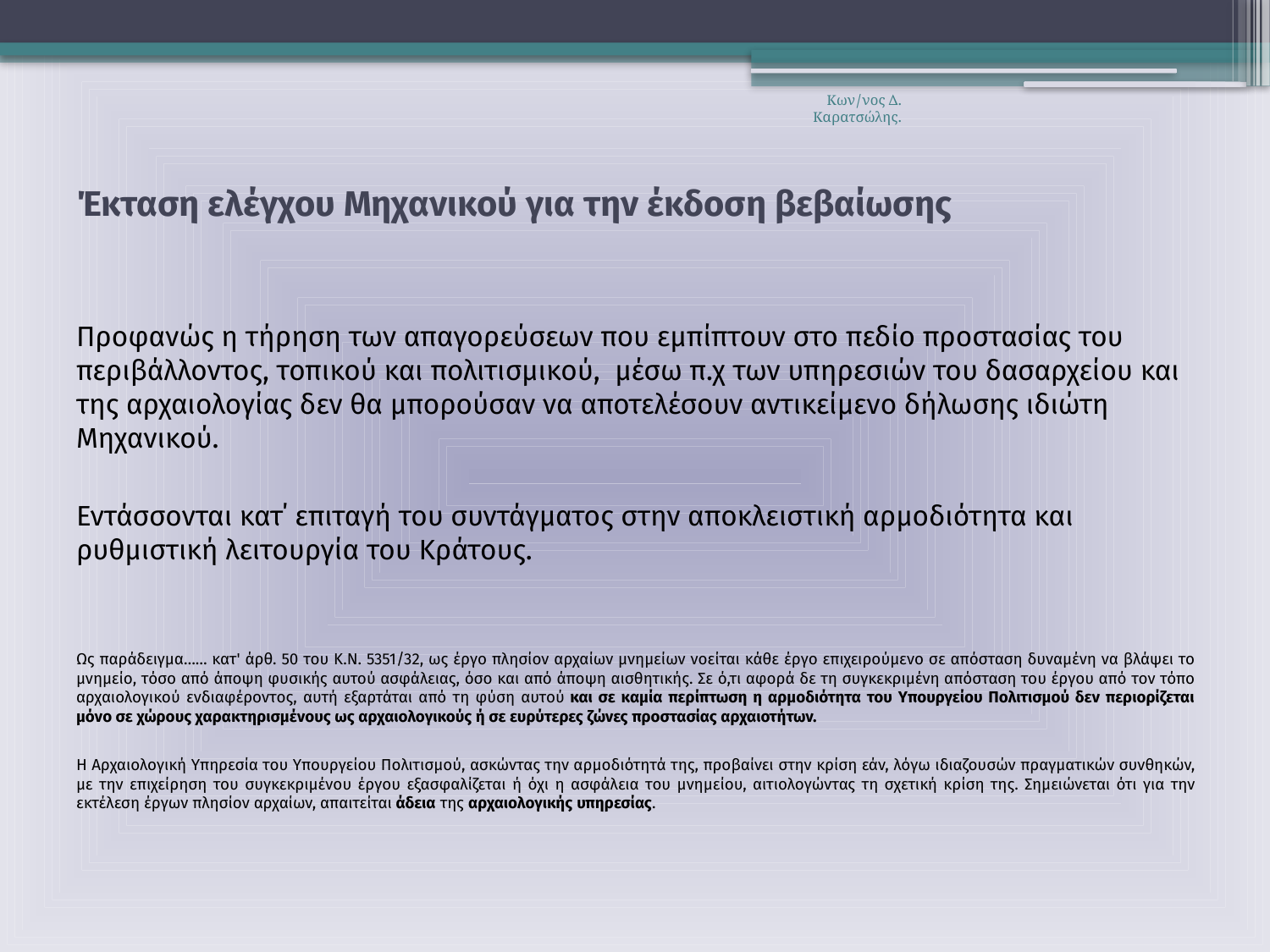

Κων/νος Δ. Καρατσώλης.
# Έκταση ελέγχου Μηχανικού για την έκδοση βεβαίωσης
Προφανώς η τήρηση των απαγορεύσεων που εμπίπτουν στο πεδίο προστασίας του περιβάλλοντος, τοπικού και πολιτισμικού,  μέσω π.χ των υπηρεσιών του δασαρχείου και της αρχαιολογίας δεν θα μπορούσαν να αποτελέσουν αντικείμενο δήλωσης ιδιώτη Μηχανικού.

Εντάσσονται κατ΄ επιταγή του συντάγματος στην αποκλειστική αρμοδιότητα και ρυθμιστική λειτουργία του Κράτους.

Ως παράδειγμα…… κατ' άρθ. 50 του Κ.Ν. 5351/32, ως έργο πλησίον αρχαίων μνημείων νοείται κάθε έργο επιχειρούμενο σε απόσταση δυναμένη να βλάψει το μνημείο, τόσο από άποψη φυσικής αυτού ασφάλειας, όσο και από άποψη αισθητικής. Σε ό,τι αφορά δε τη συγκεκριμένη απόσταση του έργου από τον τόπο αρχαιολογικού ενδιαφέροντος, αυτή εξαρτάται από τη φύση αυτού και σε καμία περίπτωση η αρμοδιότητα του Υπουργείου Πολιτισμού δεν περιορίζεται μόνο σε χώρους χαρακτηρισμένους ως αρχαιολογικούς ή σε ευρύτερες ζώνες προστασίας αρχαιοτήτων.

Η Αρχαιολογική Υπηρεσία του Υπουργείου Πολιτισμού, ασκώντας την αρμοδιότητά της, προβαίνει στην κρίση εάν, λόγω ιδιαζουσών πραγματικών συνθηκών, με την επιχείρηση του συγκεκριμένου έργου εξασφαλίζεται ή όχι η ασφάλεια του μνημείου, αιτιολογώντας τη σχετική κρίση της. Σημειώνεται ότι για την εκτέλεση έργων πλησίον αρχαίων, απαιτείται άδεια της αρχαιολογικής υπηρεσίας.